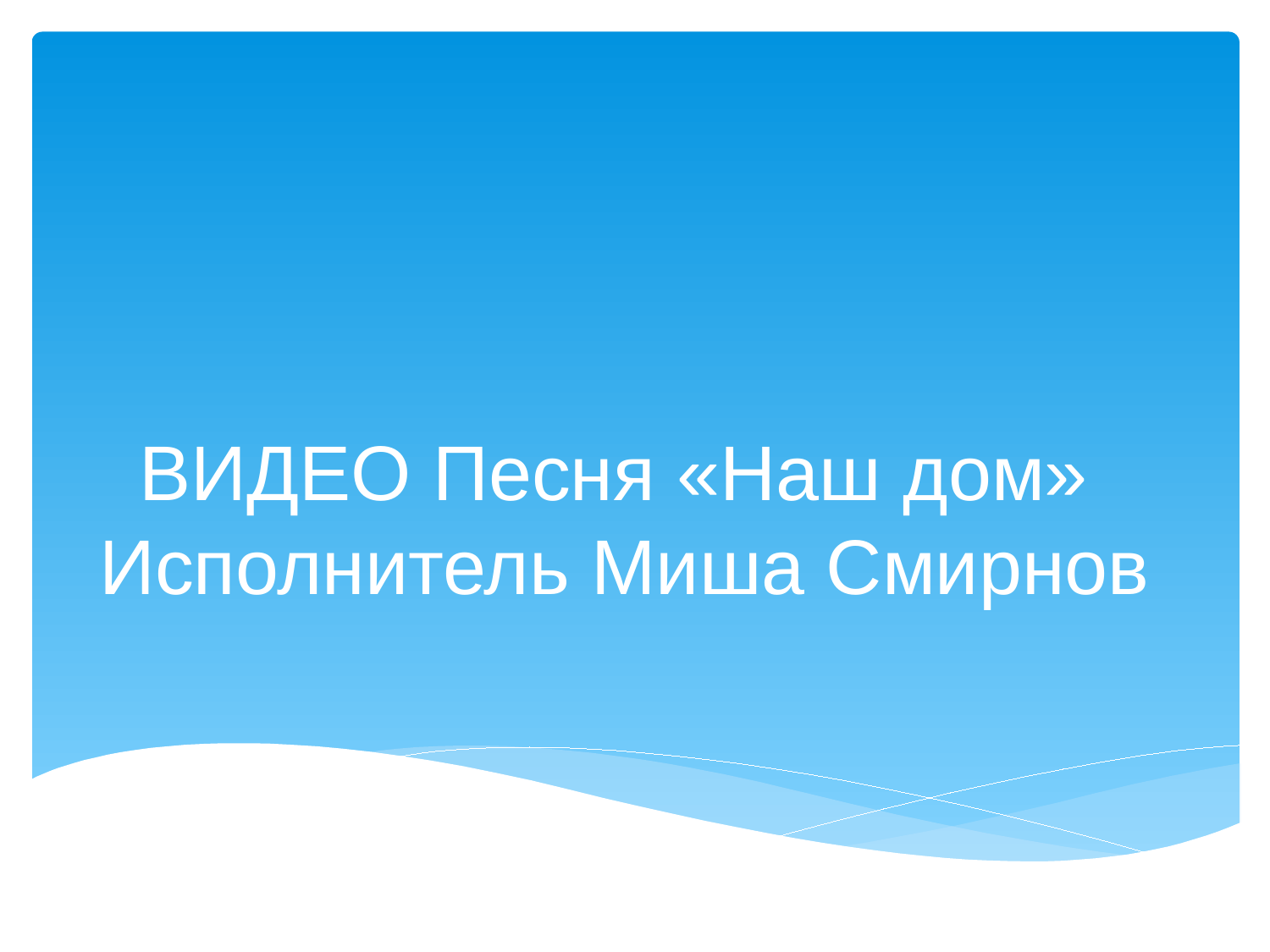

# ВИДЕО Песня «Наш дом» Исполнитель Миша Смирнов